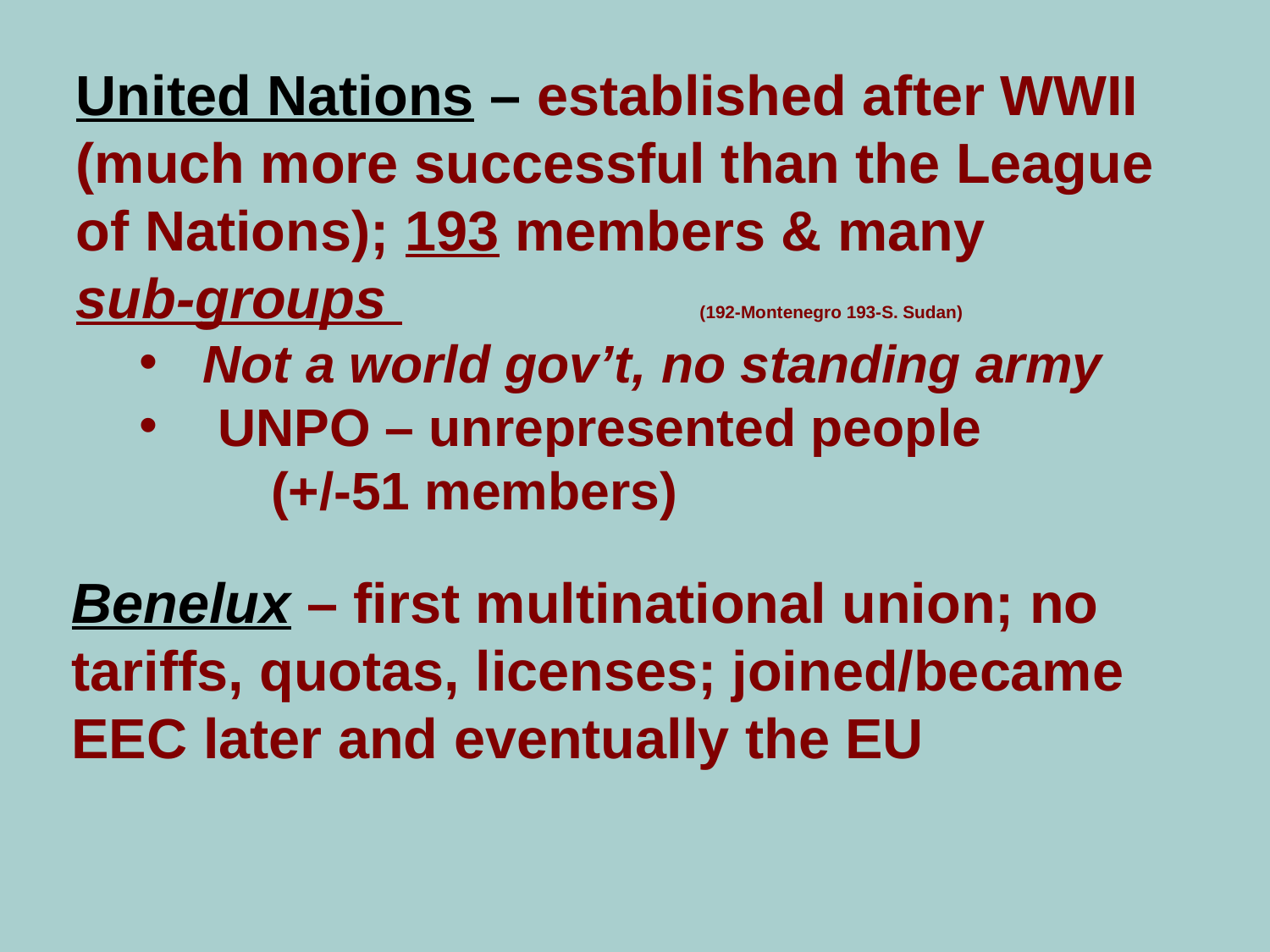

United Nations – established after WWII (much more successful than the League of Nations); 193 members & many
sub-groups                    (192-Montenegro 193-S. Sudan)
Not a world gov’t, no standing army
 UNPO – unrepresented people
         (+/-51 members)
Benelux – first multinational union; no tariffs, quotas, licenses; joined/became EEC later and eventually the EU